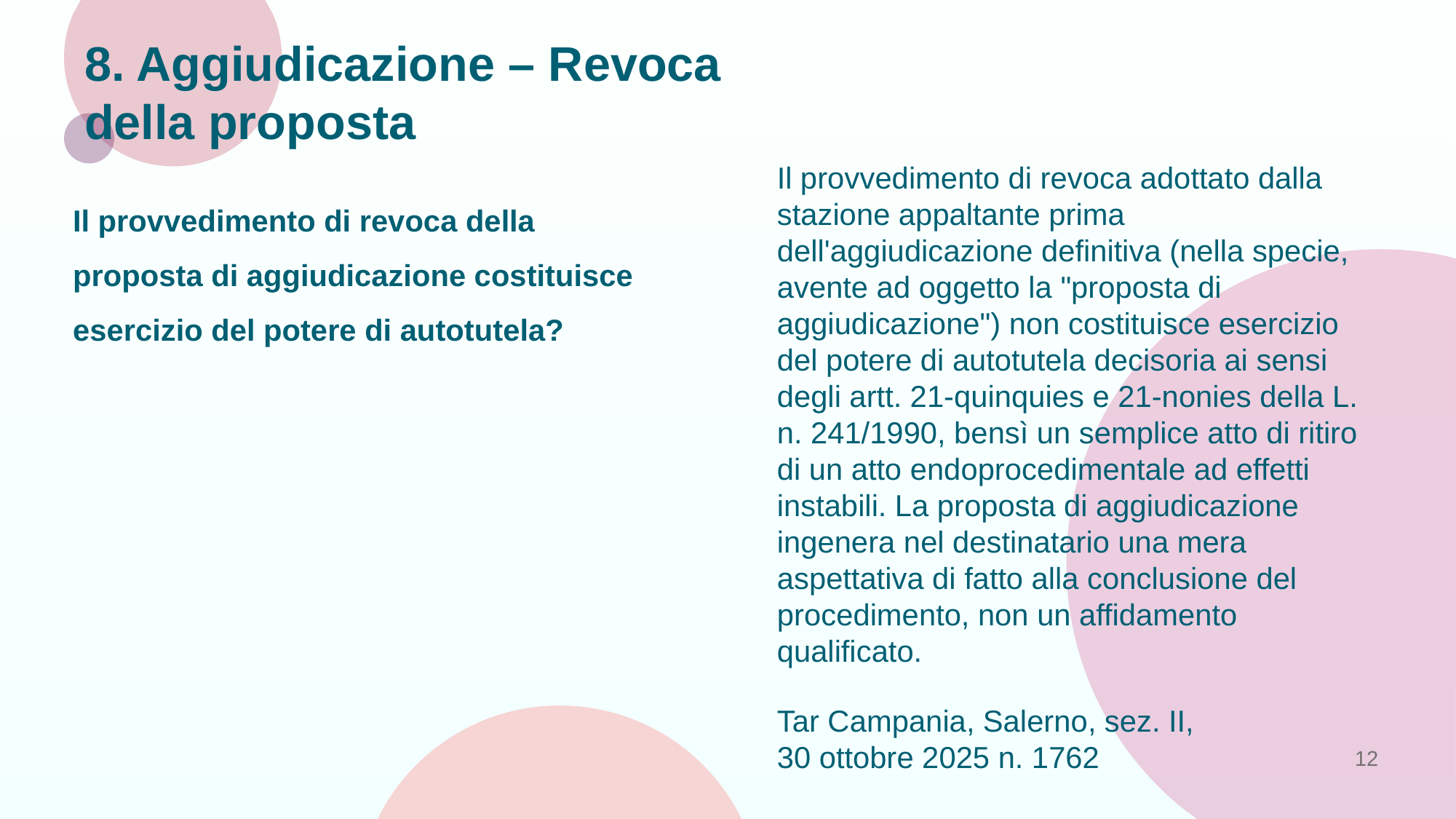

# 8. Aggiudicazione – Revoca della proposta
Il provvedimento di revoca adottato dalla stazione appaltante prima dell'aggiudicazione definitiva (nella specie, avente ad oggetto la "proposta di aggiudicazione") non costituisce esercizio del potere di autotutela decisoria ai sensi degli artt. 21-quinquies e 21-nonies della L. n. 241/1990, bensì un semplice atto di ritiro di un atto endoprocedimentale ad effetti instabili. La proposta di aggiudicazione ingenera nel destinatario una mera aspettativa di fatto alla conclusione del procedimento, non un affidamento qualificato.
Tar Campania, Salerno, sez. II,
30 ottobre 2025 n. 1762

Il provvedimento di revoca della proposta di aggiudicazione costituisce esercizio del potere di autotutela?
12